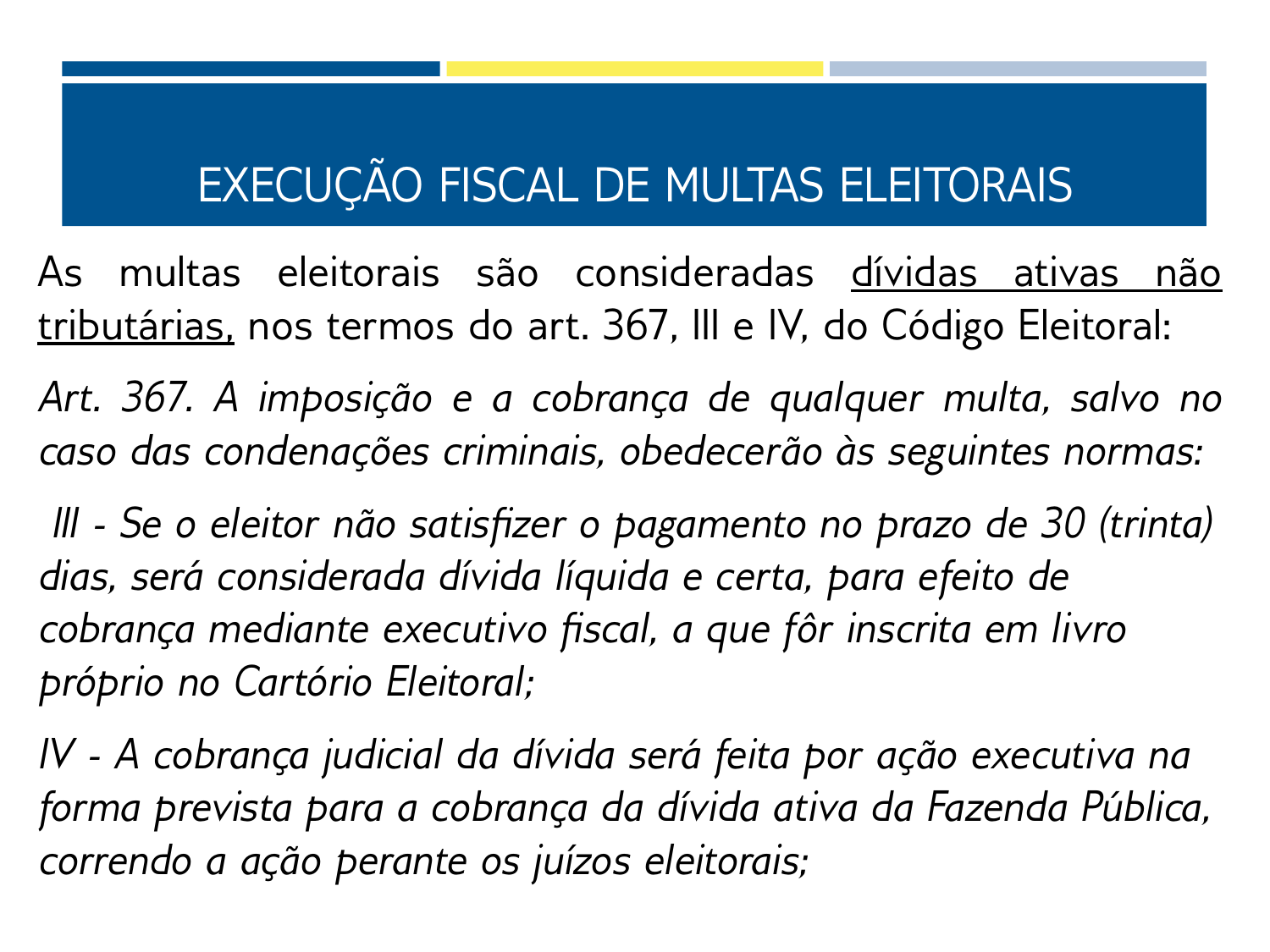

# EXECUÇÃO FISCAL DE MULTAS ELEITORAIS
As multas eleitorais são consideradas dívidas ativas não tributárias, nos termos do art. 367, III e IV, do Código Eleitoral:
Art. 367. A imposição e a cobrança de qualquer multa, salvo no caso das condenações criminais, obedecerão às seguintes normas:
 III - Se o eleitor não satisfizer o pagamento no prazo de 30 (trinta) dias, será considerada dívida líquida e certa, para efeito de cobrança mediante executivo fiscal, a que fôr inscrita em livro próprio no Cartório Eleitoral;
IV - A cobrança judicial da dívida será feita por ação executiva na forma prevista para a cobrança da dívida ativa da Fazenda Pública, correndo a ação perante os juízos eleitorais;